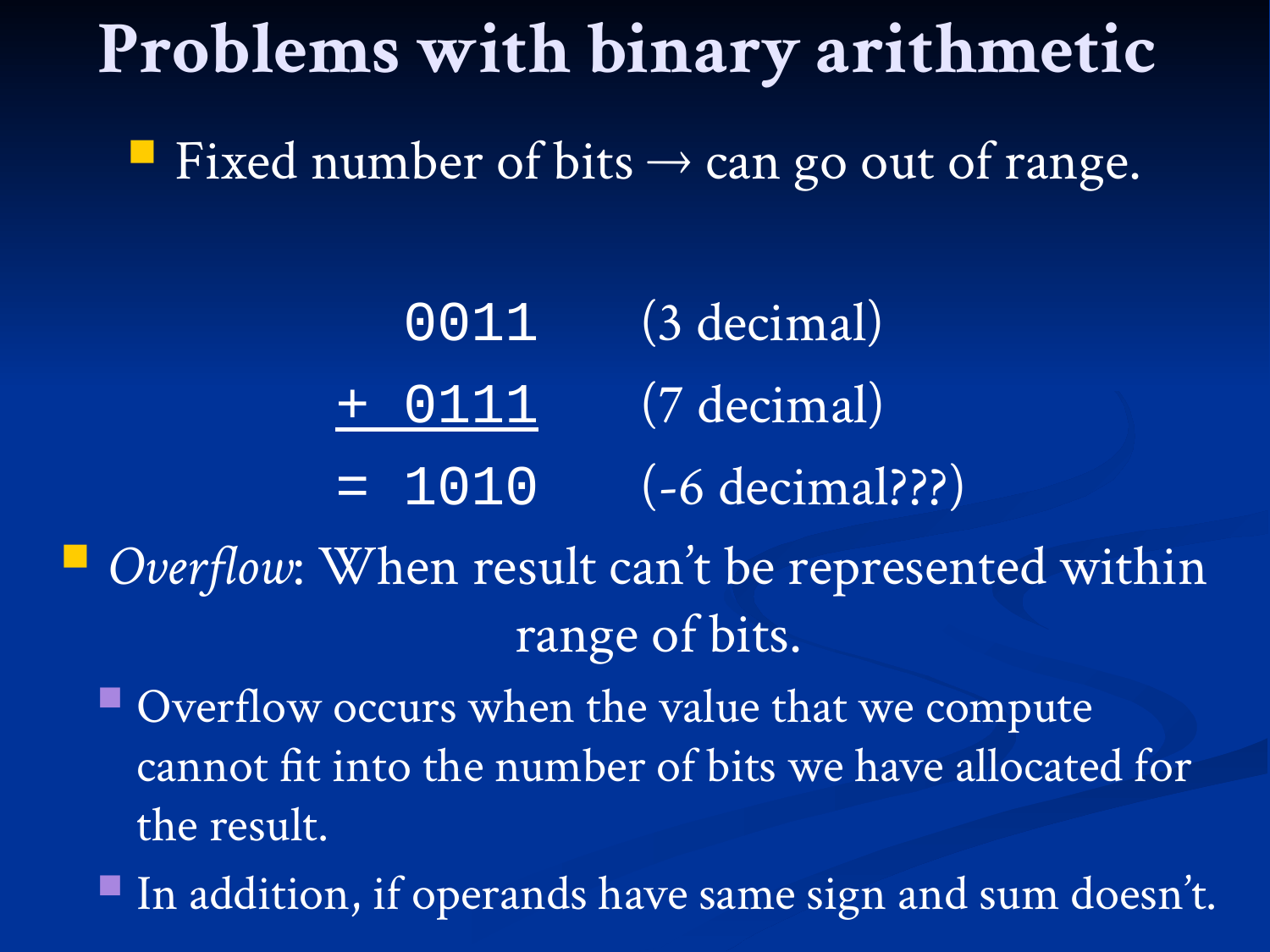

# Problems with binary arithmetic
Fixed number of bits → can go out of range.

			  0011   (3 decimal)
			+ 0111   (7 decimal)
			= 1010   (-6 decimal???)
Overflow: When result can’t be represented within range of bits.
Overflow occurs when the value that we compute cannot fit into the number of bits we have allocated for the result.
In addition, if operands have same sign and sum doesn’t.